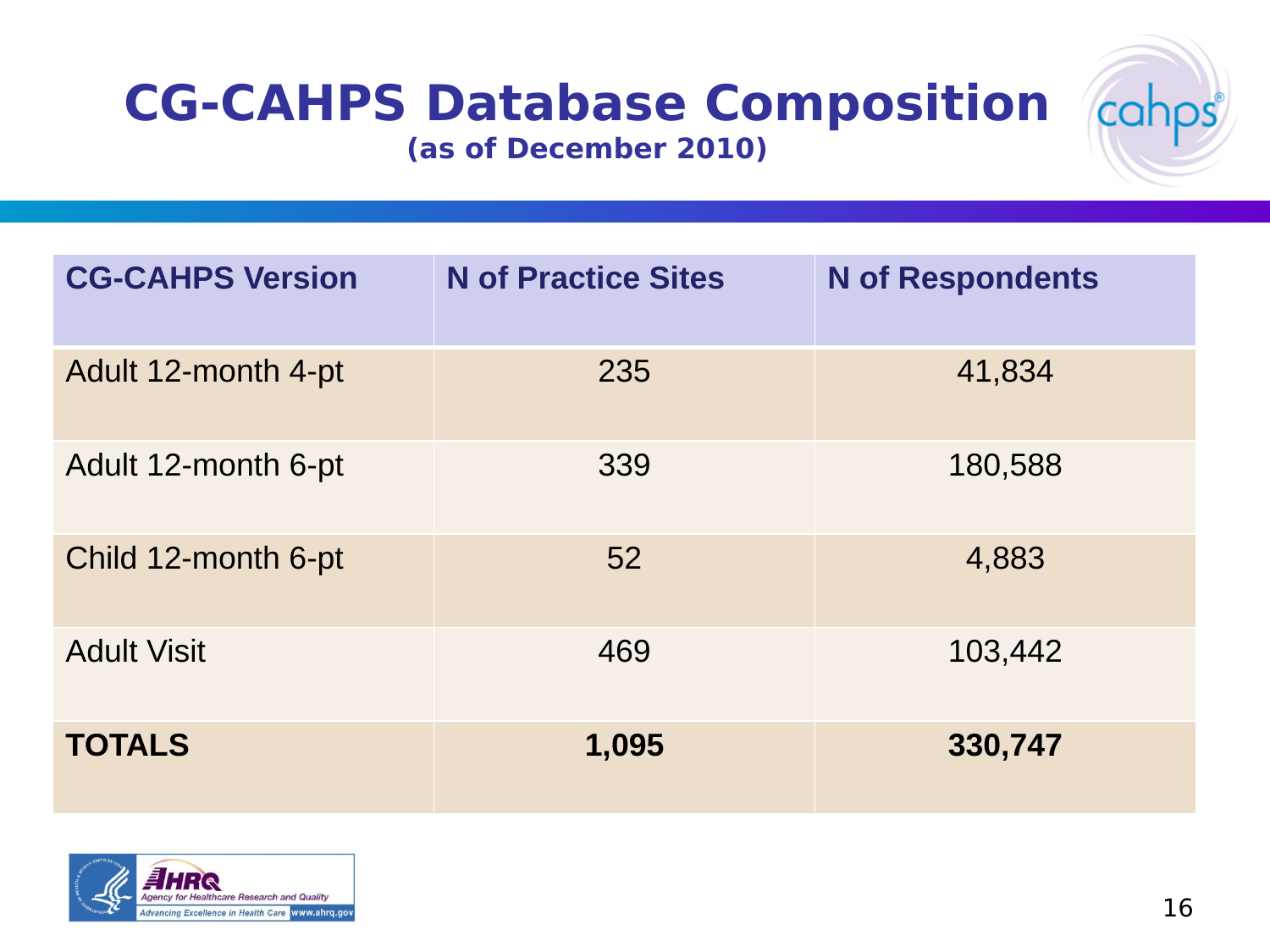

# CG-CAHPS Database Composition (as of December 2010)
| CG-CAHPS Version | N of Practice Sites | N of Respondents |
| --- | --- | --- |
| Adult 12-month 4-pt | 235 | 41,834 |
| Adult 12-month 6-pt | 339 | 180,588 |
| Child 12-month 6-pt | 52 | 4,883 |
| Adult Visit | 469 | 103,442 |
| TOTALS | 1,095 | 330,747 |
16